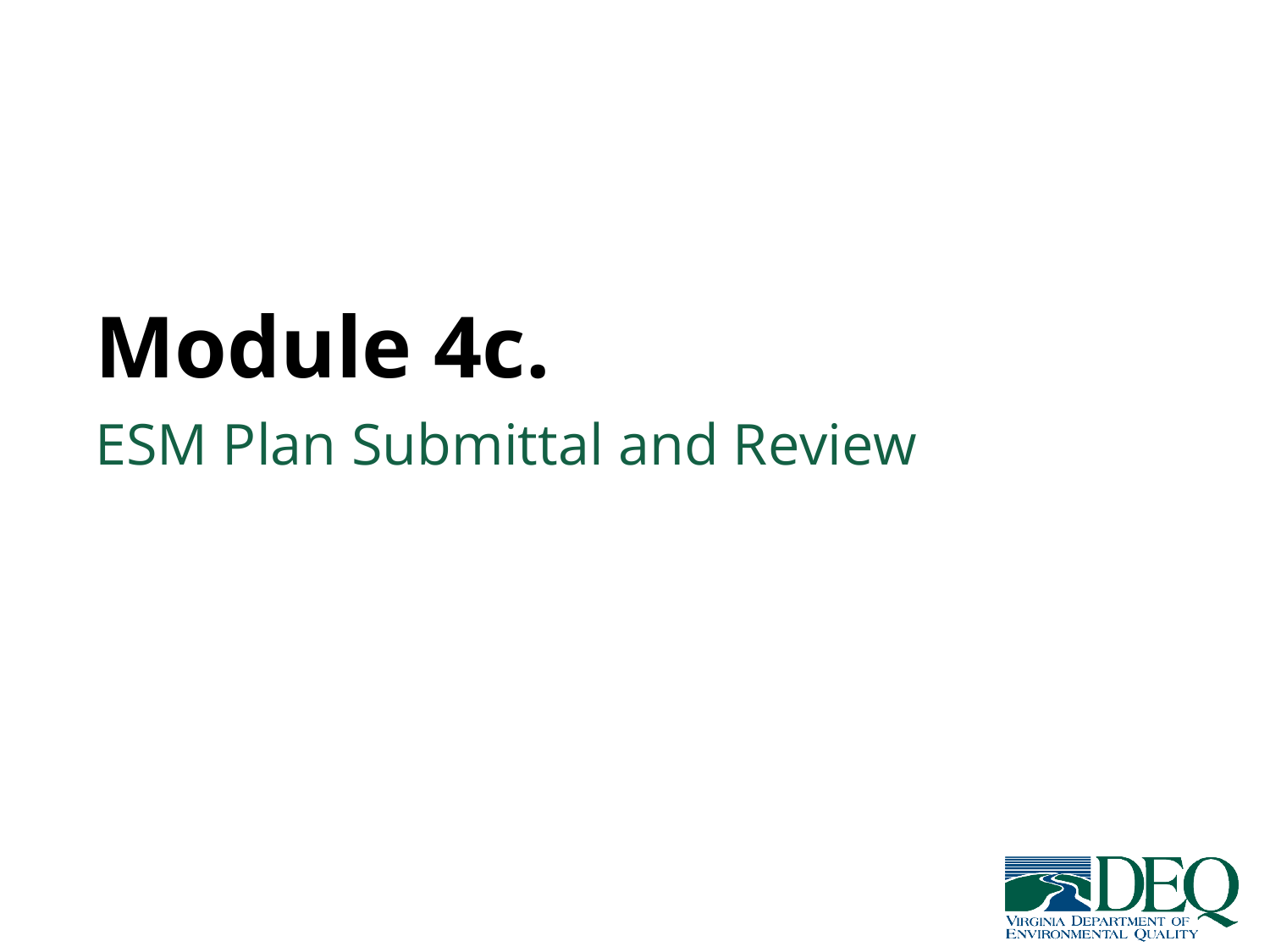

# Module 4c.
ESM Plan Submittal and Review